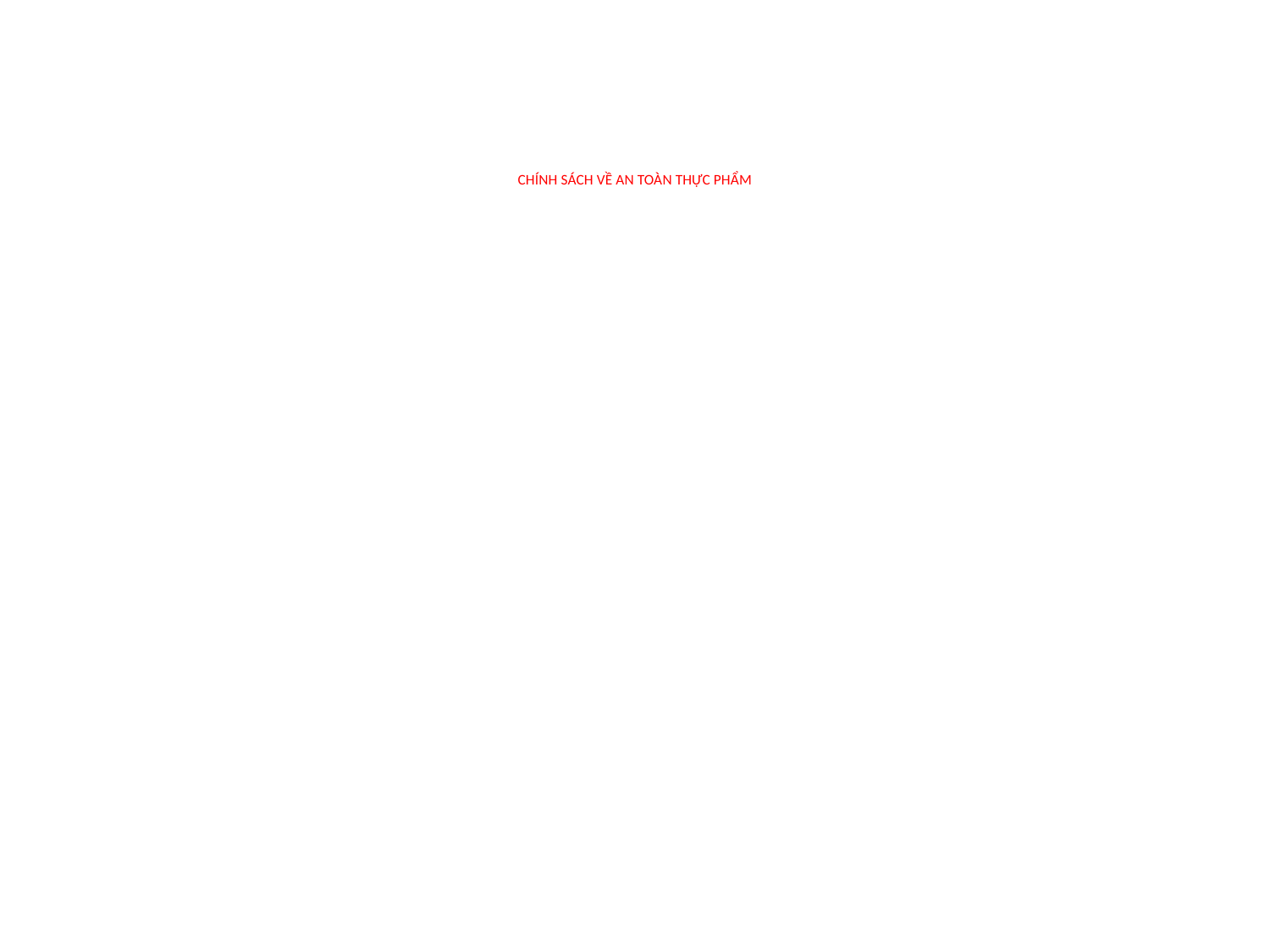

# CHÍNH SÁCH VỀ AN TOÀN THỰC PHẨM